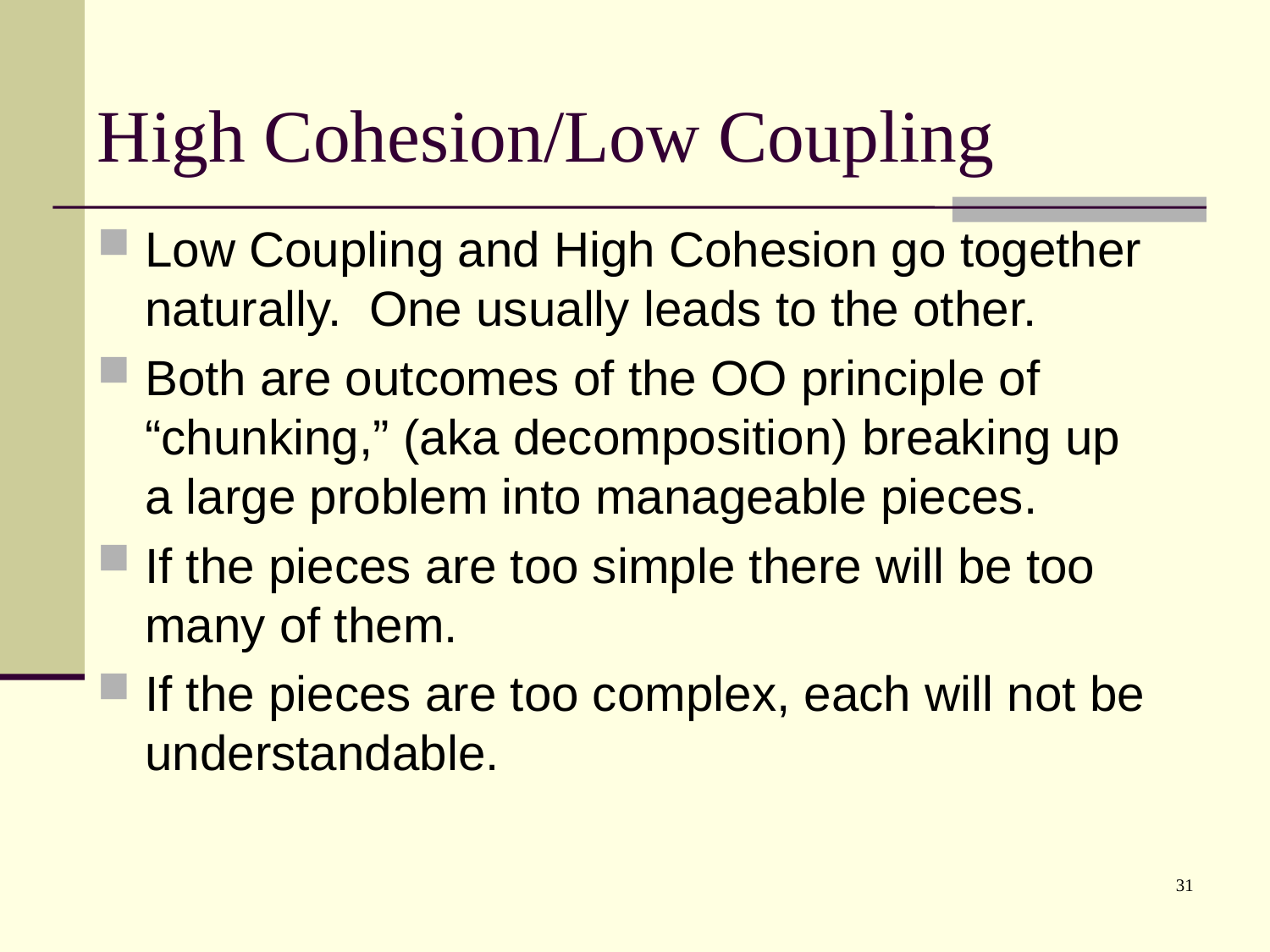

# High Cohesion/Low Coupling
Low Coupling and High Cohesion go together naturally.  One usually leads to the other.
Both are outcomes of the OO principle of “chunking,” (aka decomposition) breaking up a large problem into manageable pieces.
If the pieces are too simple there will be too many of them.
If the pieces are too complex, each will not be understandable.
31